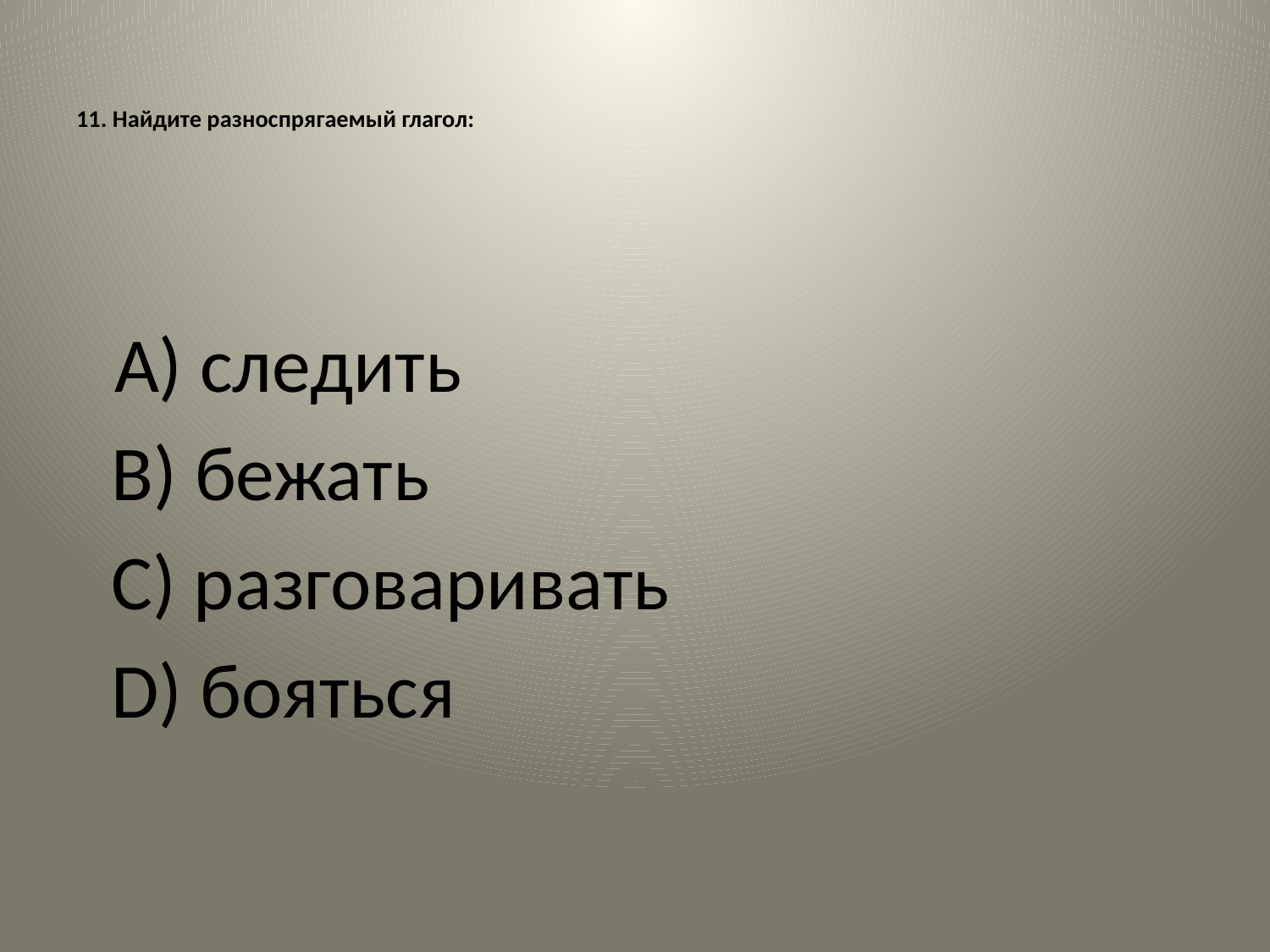

# 11. Найдите разноспрягаемый глагол:

   A) следить
  B) бежать
  C) разговаривать
  D) бояться